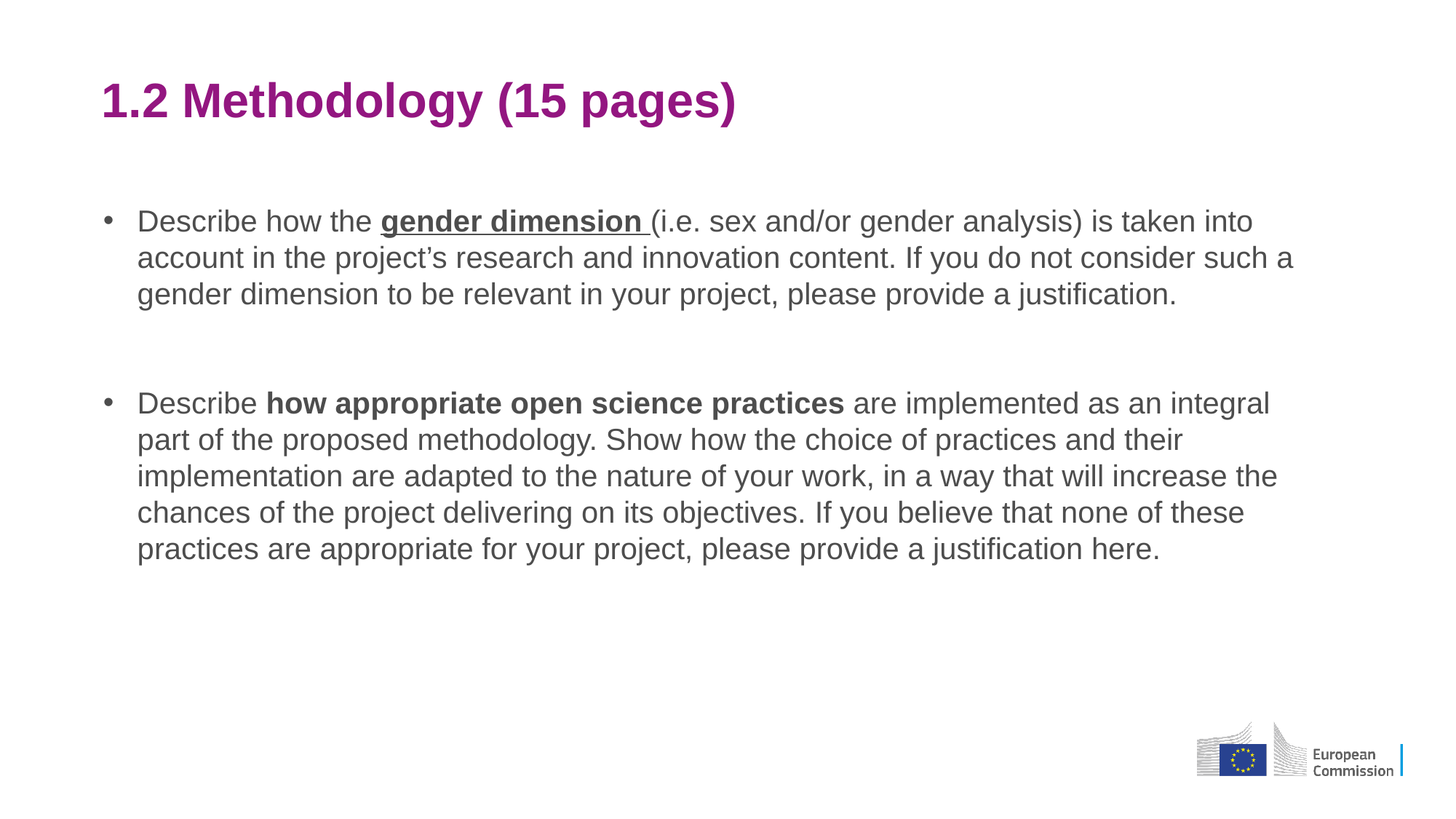

# 1.2 Methodology (15 pages)
Describe how the gender dimension (i.e. sex and/or gender analysis) is taken into account in the project’s research and innovation content. If you do not consider such a gender dimension to be relevant in your project, please provide a justification.

Describe how appropriate open science practices are implemented as an integral part of the proposed methodology. Show how the choice of practices and their implementation are adapted to the nature of your work, in a way that will increase the chances of the project delivering on its objectives. If you believe that none of these practices are appropriate for your project, please provide a justification here.